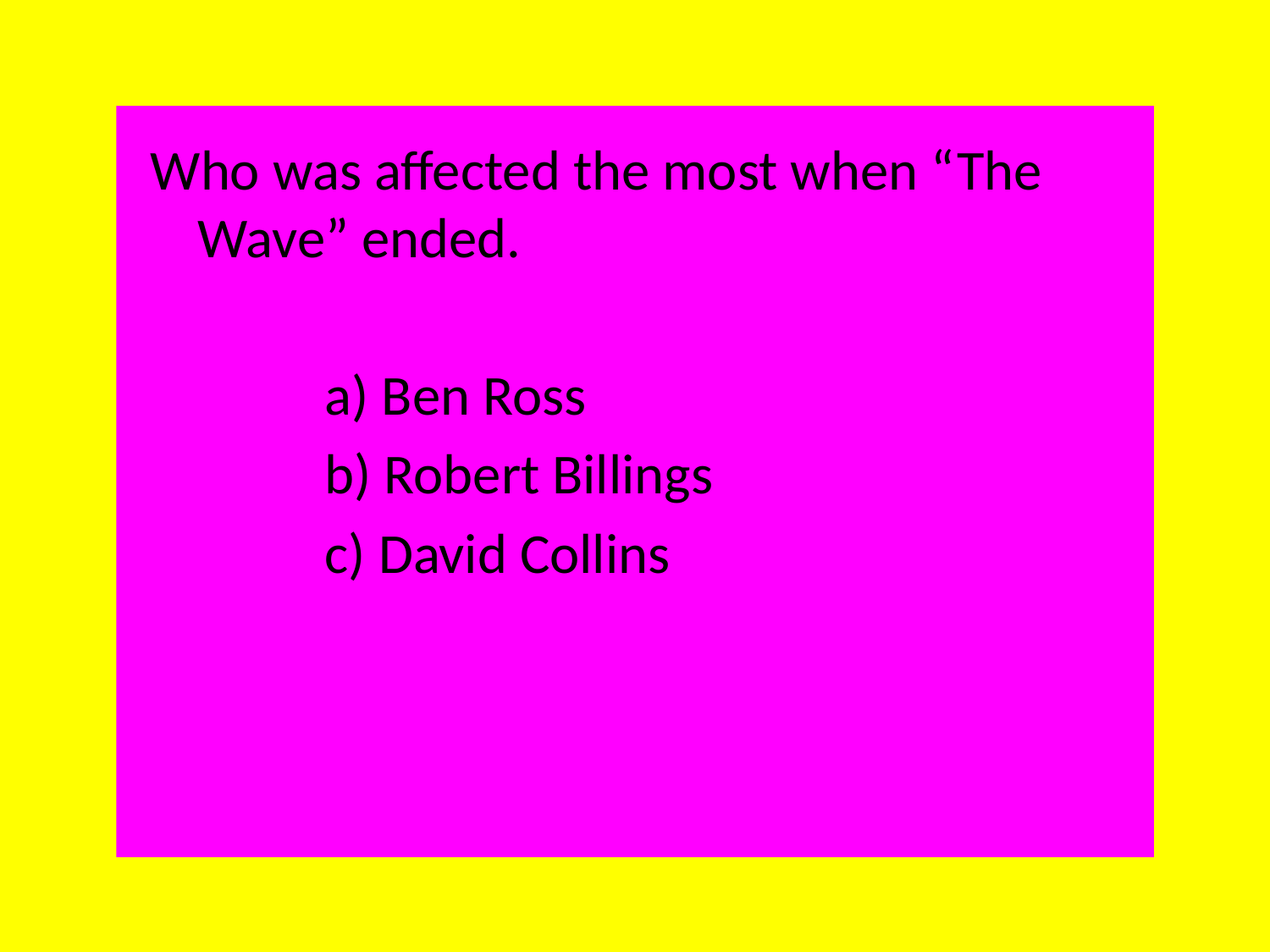

Who was affected the most when “The Wave” ended.

		a) Ben Ross
		b) Robert Billings
		c) David Collins